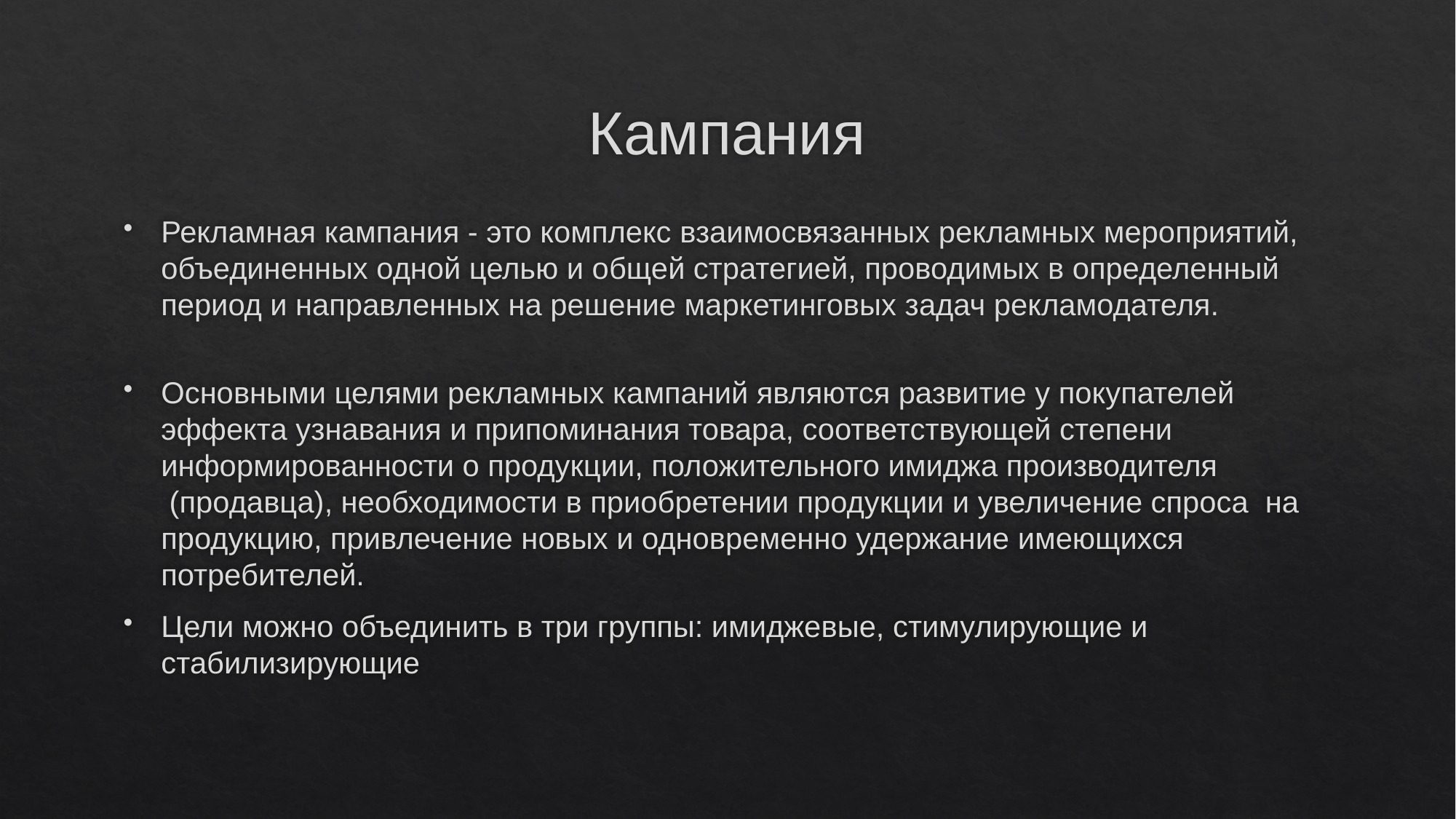

# Кампания
Рекламная кампания - это комплекс взаимосвязанных рекламных мероприятий, объединенных одной целью и общей стратегией, проводимых в определенный период и направленных на решение маркетинговых задач рекламодателя.
Основными целями рекламных кампаний являются развитие у покупателей эффекта узнавания и припоминания товара, соответствующей степени информированности о продукции, положительного имиджа производителя  (продавца), необходимости в приобретении продукции и увеличение спроса  на продукцию, привлечение новых и одновременно удержание имеющихся потребителей.
Цели можно объединить в три группы: имиджевые, стимулирующие и стабилизирующие